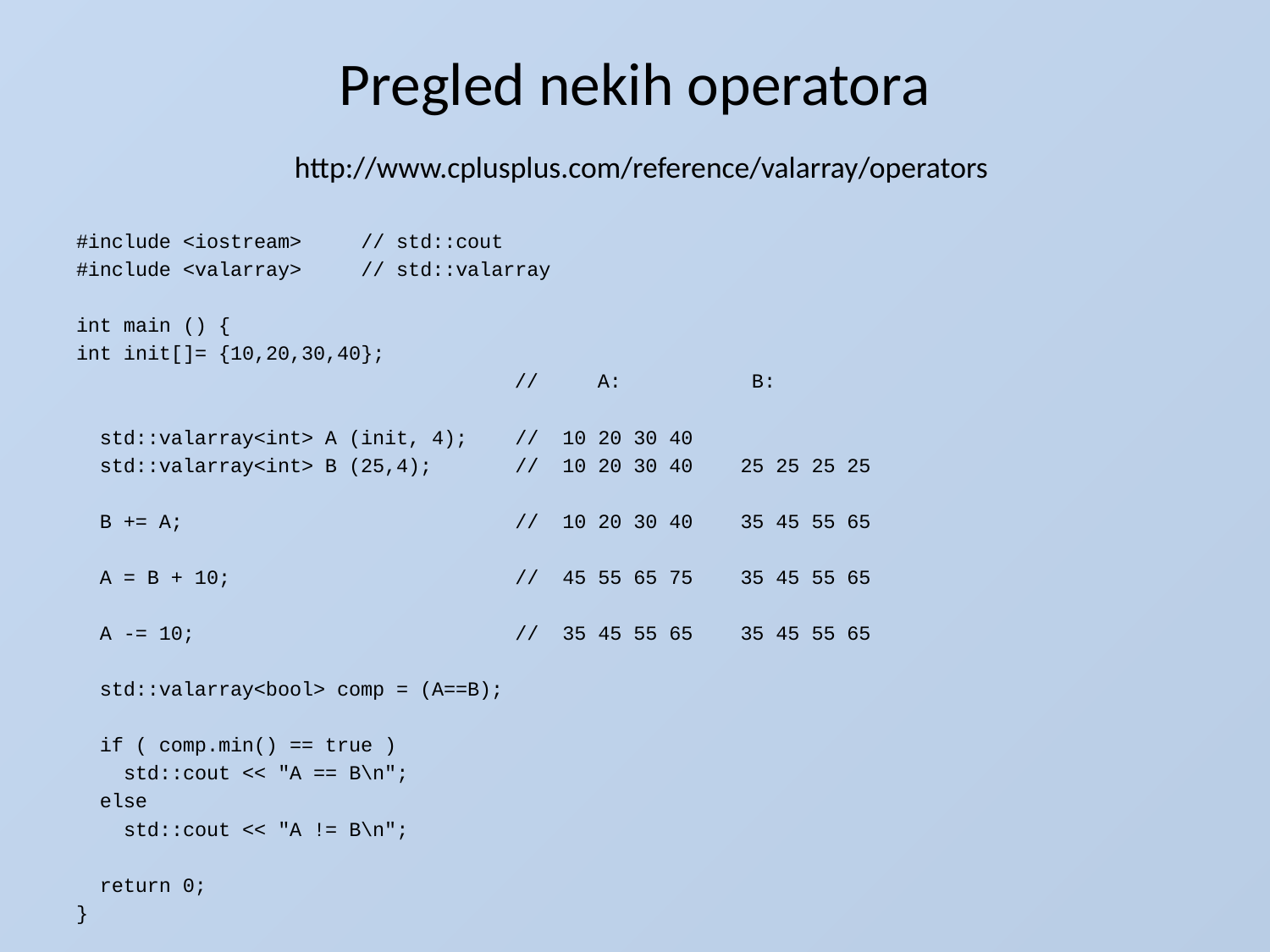

# Pregled nekih operatora http://www.cplusplus.com/reference/valarray/operators
#include <iostream>     // std::cout
#include <valarray>     // std::valarray

int main () {
int init[]= {10,20,30,40};
                                     //     A:           B:

  std::valarray<int> A (init, 4);    //  10 20 30 40
  std::valarray<int> B (25,4);       //  10 20 30 40    25 25 25 25

  B += A;                            //  10 20 30 40    35 45 55 65

  A = B + 10;                        //  45 55 65 75    35 45 55 65

  A -= 10;                           //  35 45 55 65    35 45 55 65

  std::valarray<bool> comp = (A==B);

  if ( comp.min() == true )
    std::cout << "A == B\n";
  else
    std::cout << "A != B\n";

  return 0;
}